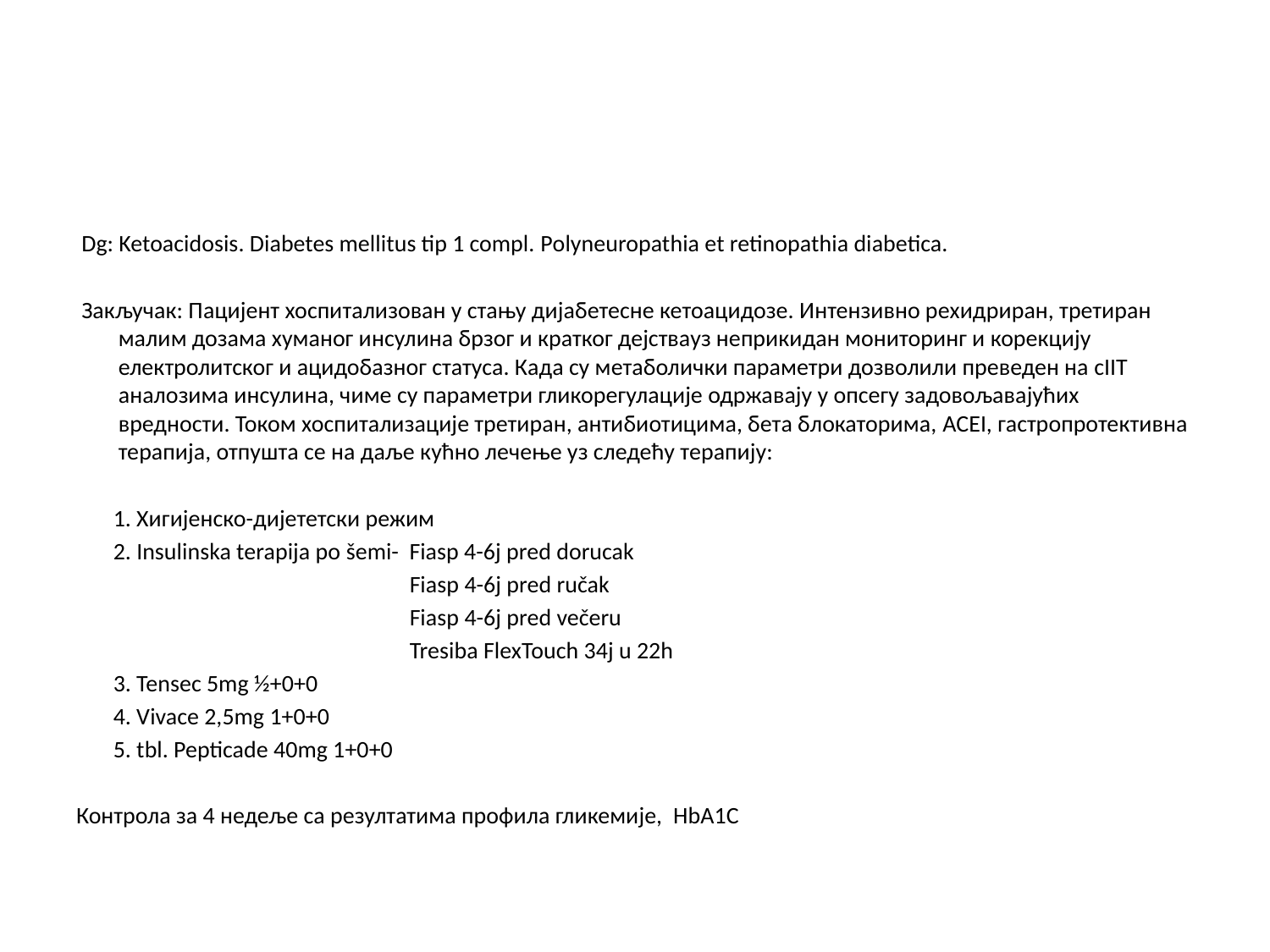

#
 Dg: Ketoacidosis. Diabetes mellitus tip 1 compl. Polyneuropathia et retinopathia diabetica.

 Закључак: Пацијент хоспитализован у стању дијабетесне кетоацидозе. Интензивно рехидриран, третиран малим дозама хуманог инсулина брзог и кратког дејствауз неприкидан мониторинг и корекцију електролитског и ацидобазног статуса. Када су метаболички параметри дозволили преведен на cIIT аналозима инсулина, чиме су параметри гликорегулације одржавају у опсегу задовољавајућих вредности. Током хоспитализације третиран, антибиотицима, бета блокаторима, ACEI, гастропротективна терапија, отпушта се на даље кућно лечење уз следећу терапију:

       1. Хигијенско-дијететски режим
       2. Insulinska terapija po šemi-  Fiasp 4-6j pred dorucak
                                                               Fiasp 4-6j pred ručak
                                                               Fiasp 4-6j pred večeru
                                                               Tresiba FlexTouch 34j u 22h
       3. Tensec 5mg ½+0+0
       4. Vivace 2,5mg 1+0+0
       5. tbl. Pepticade 40mg 1+0+0

Контрола за 4 недеље са резултатима профила гликемије,  HbA1C